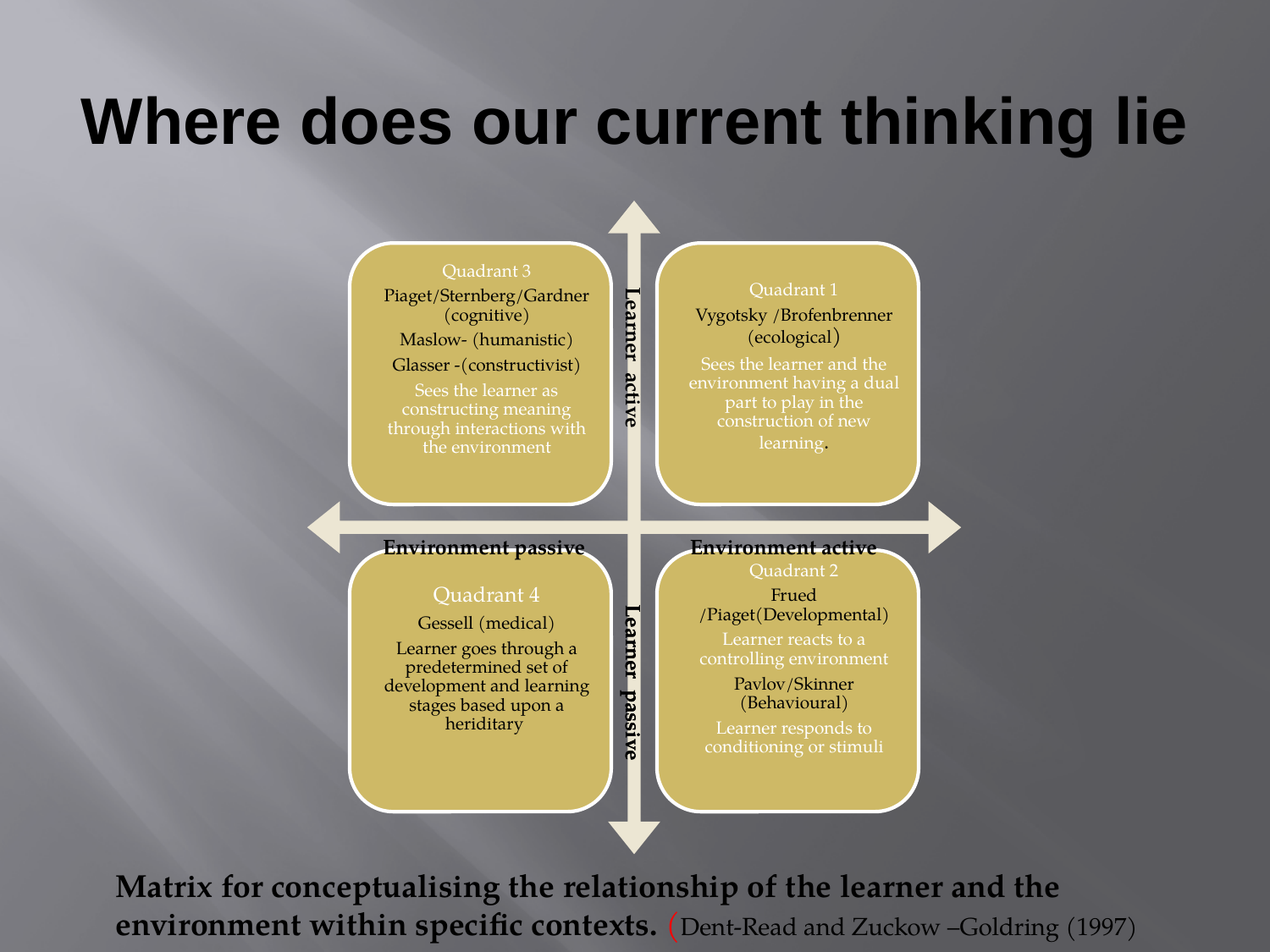

# Where does our current thinking lie
Quadrant 3
Piaget/Sternberg/Gardner (cognitive)
Maslow- (humanistic)
Glasser -(constructivist)
Sees the learner as constructing meaning through interactions with the environment

Quadrant 1
Vygotsky /Brofenbrenner (ecological)
Sees the learner and the environment having a dual part to play in the construction of new learning.

Quadrant 4
Gessell (medical)
Learner goes through a predetermined set of development and learning stages based upon a heriditary

Quadrant 2
Frued /Piaget(Developmental)
Learner reacts to a controlling environment
Pavlov/Skinner (Behavioural)
Learner responds to conditioning or stimuli

Learner  active
Environment passive
Environment active
Learner  passive
Learner  passive
Matrix for conceptualising the relationship of the learner and the environment within specific contexts. (Dent-Read and Zuckow –Goldring (1997)